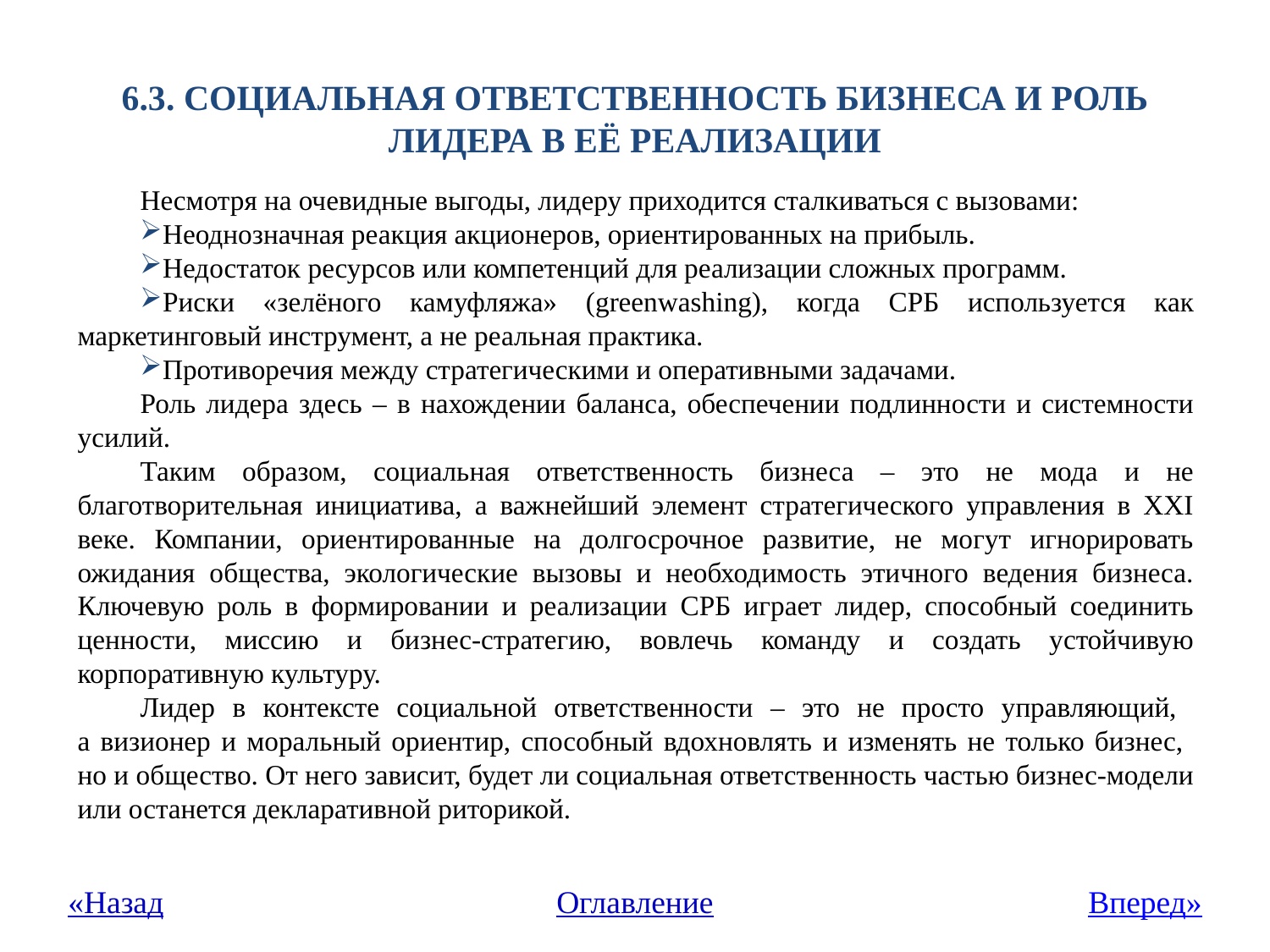

# 6.3. Социальная ответственность бизнеса и роль лидера в её реализации
Несмотря на очевидные выгоды, лидеру приходится сталкиваться с вызовами:
Неоднозначная реакция акционеров, ориентированных на прибыль.
Недостаток ресурсов или компетенций для реализации сложных программ.
Риски «зелёного камуфляжа» (greenwashing), когда СРБ используется как маркетинговый инструмент, а не реальная практика.
Противоречия между стратегическими и оперативными задачами.
Роль лидера здесь – в нахождении баланса, обеспечении подлинности и системности усилий.
Таким образом, социальная ответственность бизнеса – это не мода и не благотворительная инициатива, а важнейший элемент стратегического управления в XXI веке. Компании, ориентированные на долгосрочное развитие, не могут игнорировать ожидания общества, экологические вызовы и необходимость этичного ведения бизнеса. Ключевую роль в формировании и реализации СРБ играет лидер, способный соединить ценности, миссию и бизнес-стратегию, вовлечь команду и создать устойчивую корпоративную культуру.
Лидер в контексте социальной ответственности – это не просто управляющий,
а визионер и моральный ориентир, способный вдохновлять и изменять не только бизнес,
но и общество. От него зависит, будет ли социальная ответственность частью бизнес-модели или останется декларативной риторикой.

«Назад
Оглавление
Вперед»